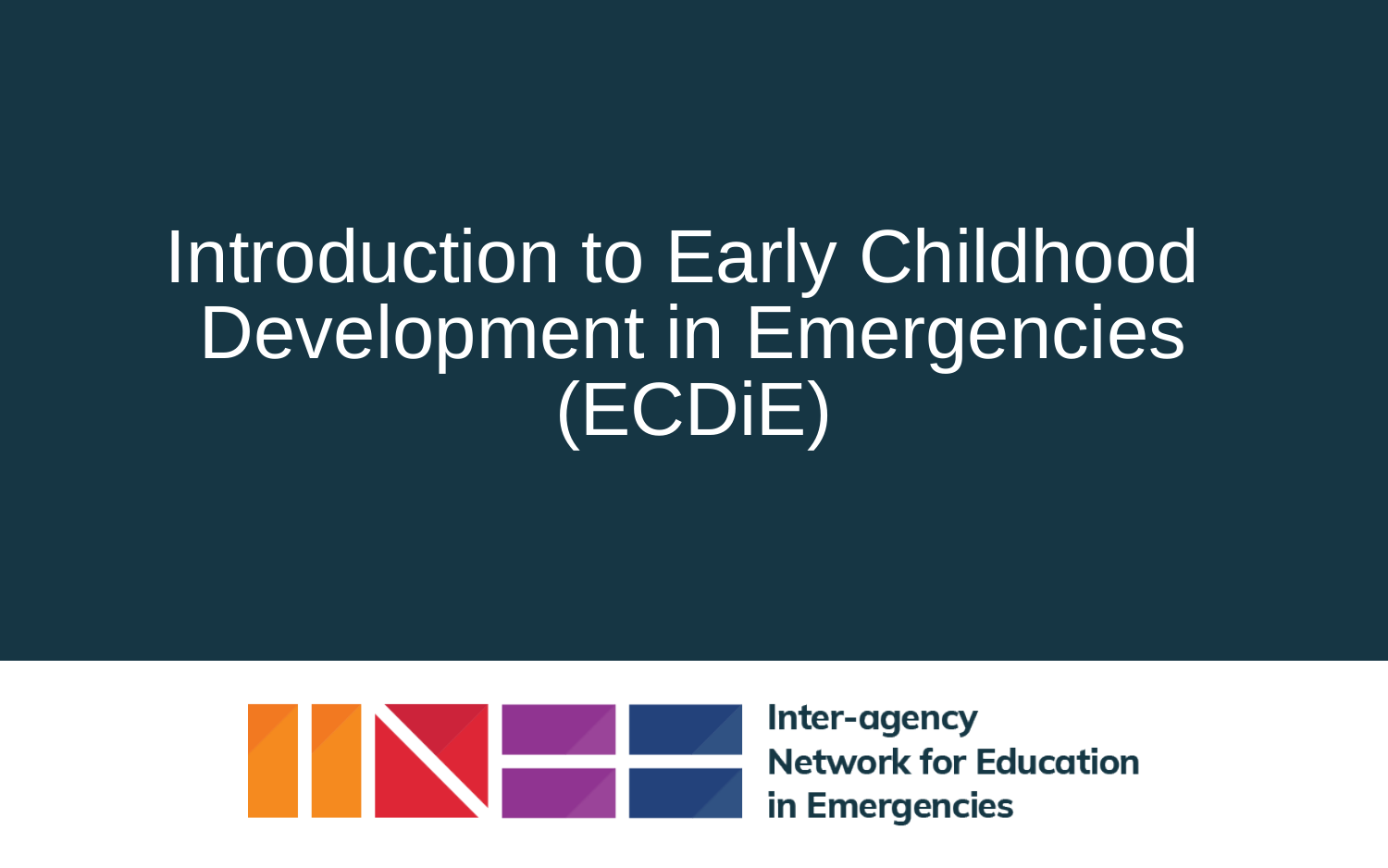

# Introduction to Early Childhood Development in Emergencies (ECDiE)